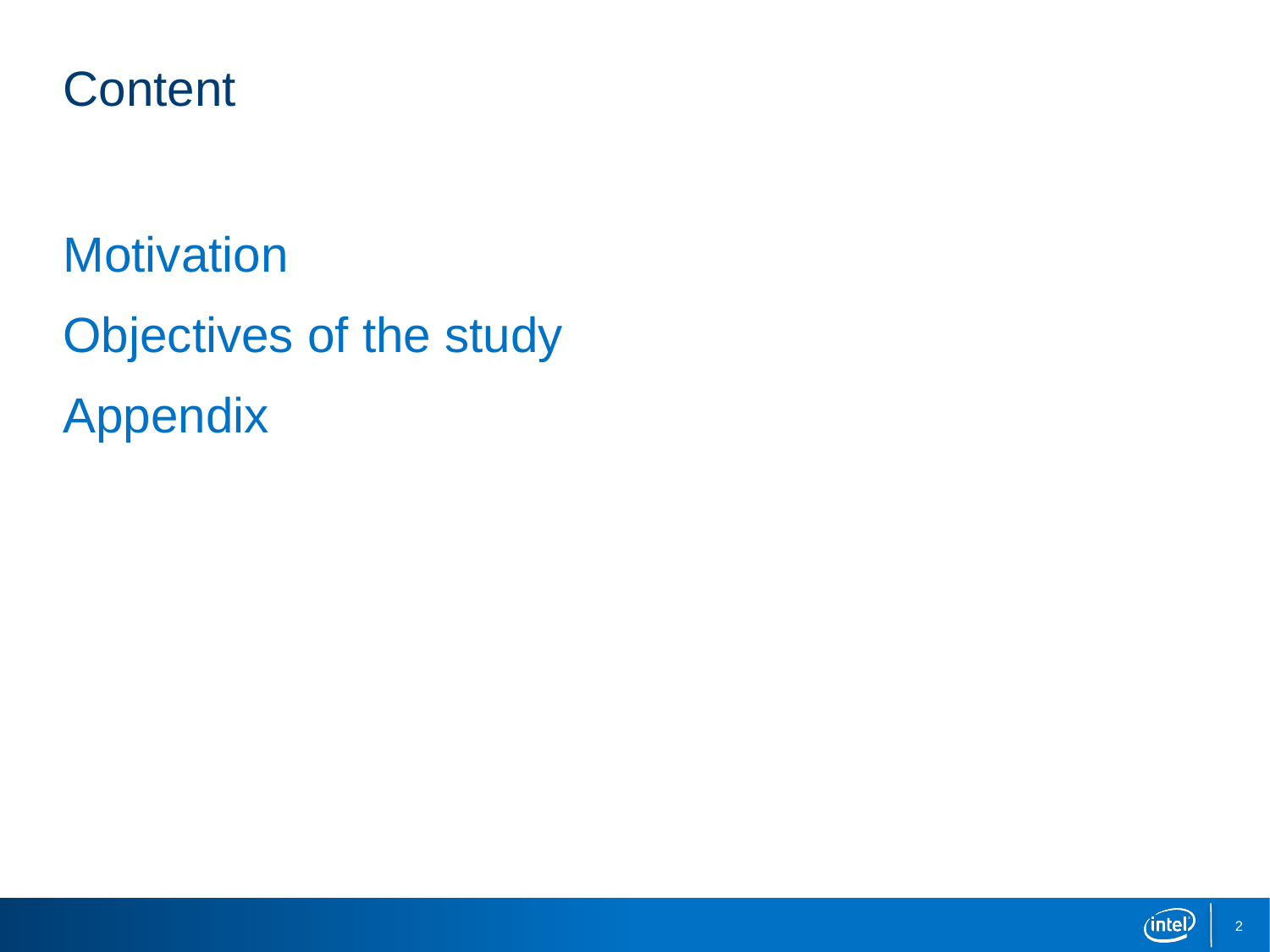

# Content
Motivation
Objectives of the study
Appendix
2